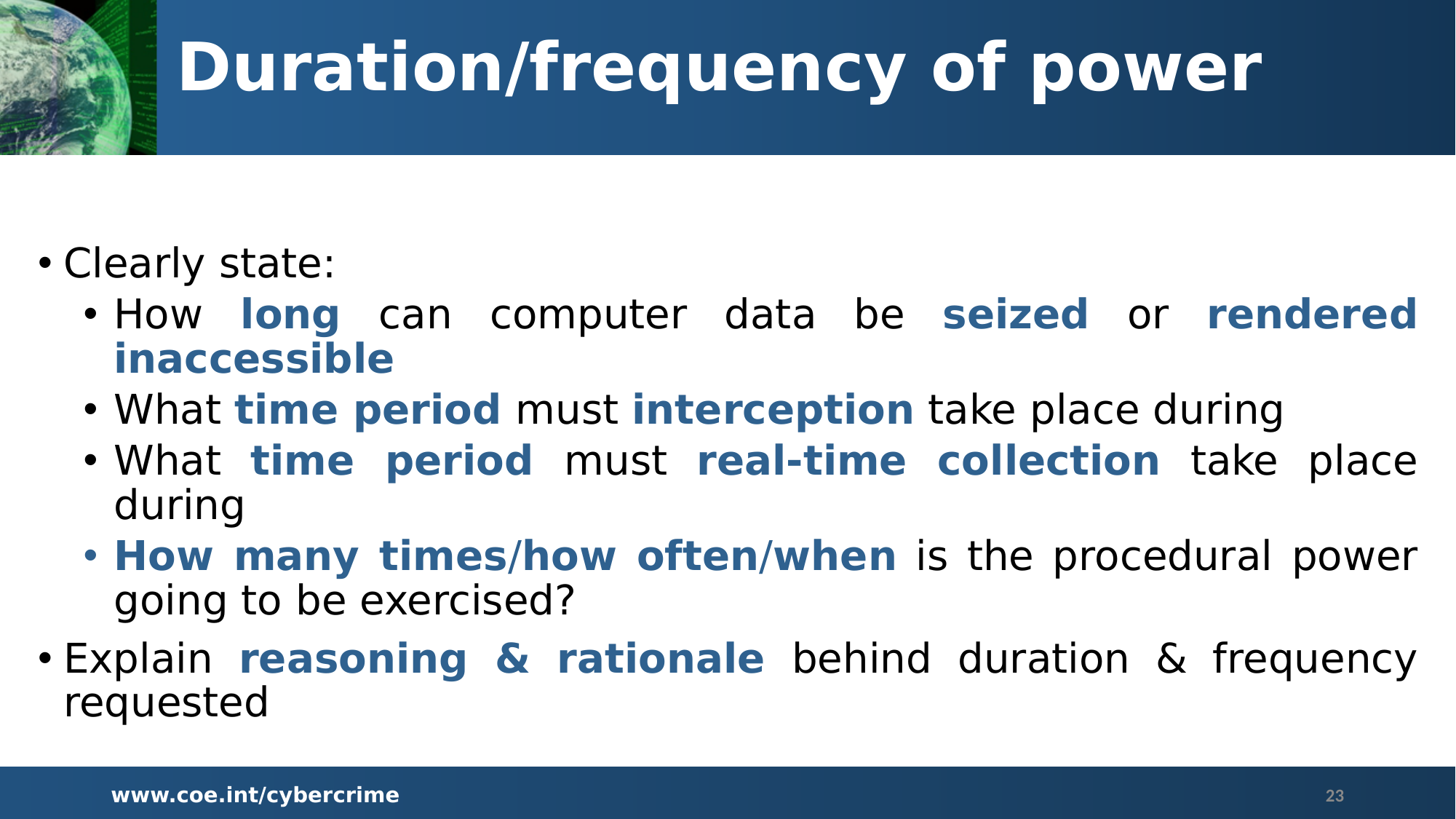

# Duration/frequency of power

Clearly state:
How long can computer data be seized or rendered inaccessible
What time period must interception take place during
What time period must real-time collection take place during
How many times/how often/when is the procedural power going to be exercised?
Explain reasoning & rationale behind duration & frequency requested
www.coe.int/cybercrime
23